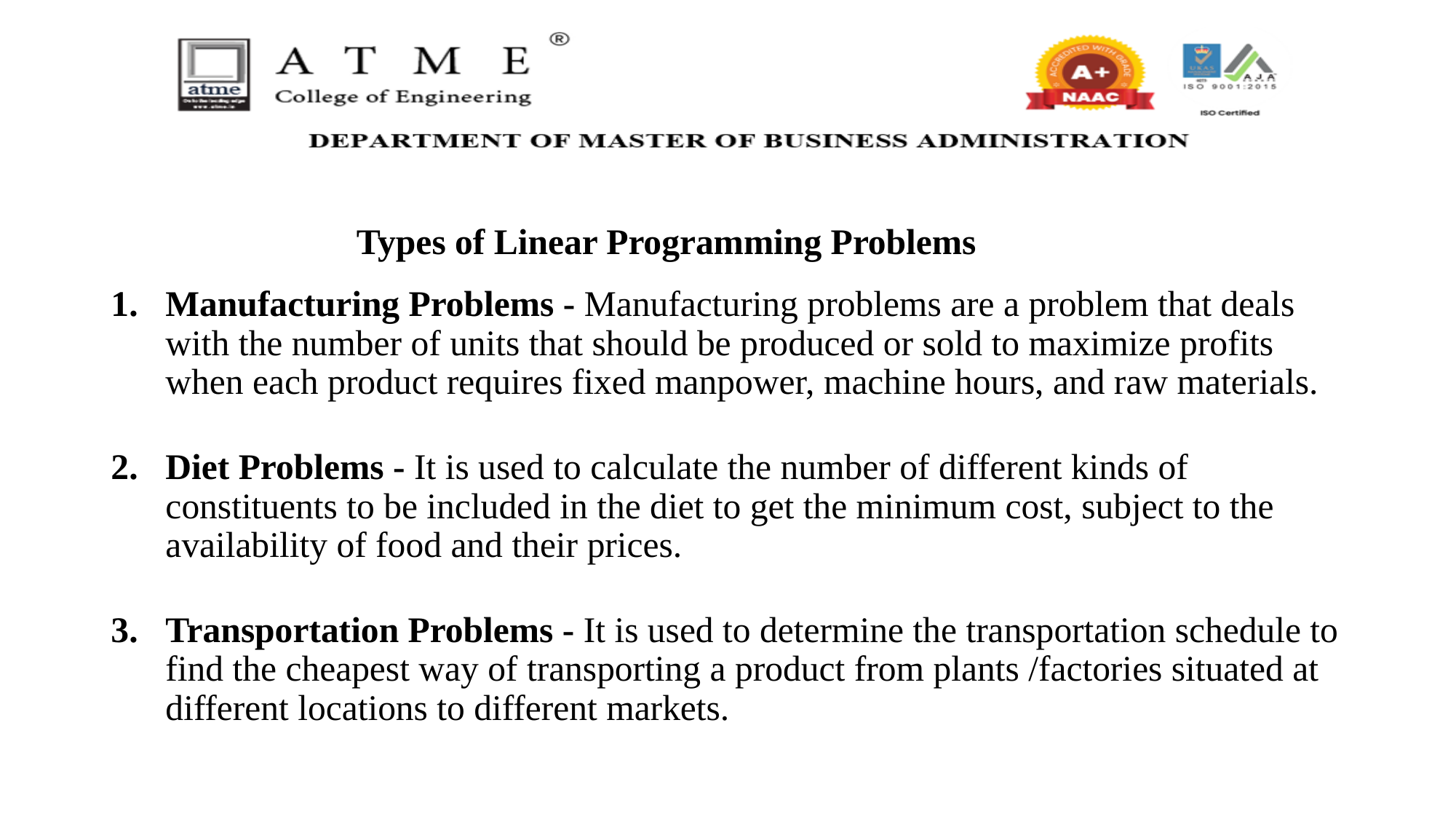

Types of Linear Programming Problems
Manufacturing Problems - Manufacturing problems are a problem that deals with the number of units that should be produced or sold to maximize profits when each product requires fixed manpower, machine hours, and raw materials.
Diet Problems - It is used to calculate the number of different kinds of constituents to be included in the diet to get the minimum cost, subject to the availability of food and their prices.
Transportation Problems - It is used to determine the transportation schedule to find the cheapest way of transporting a product from plants /factories situated at different locations to different markets.